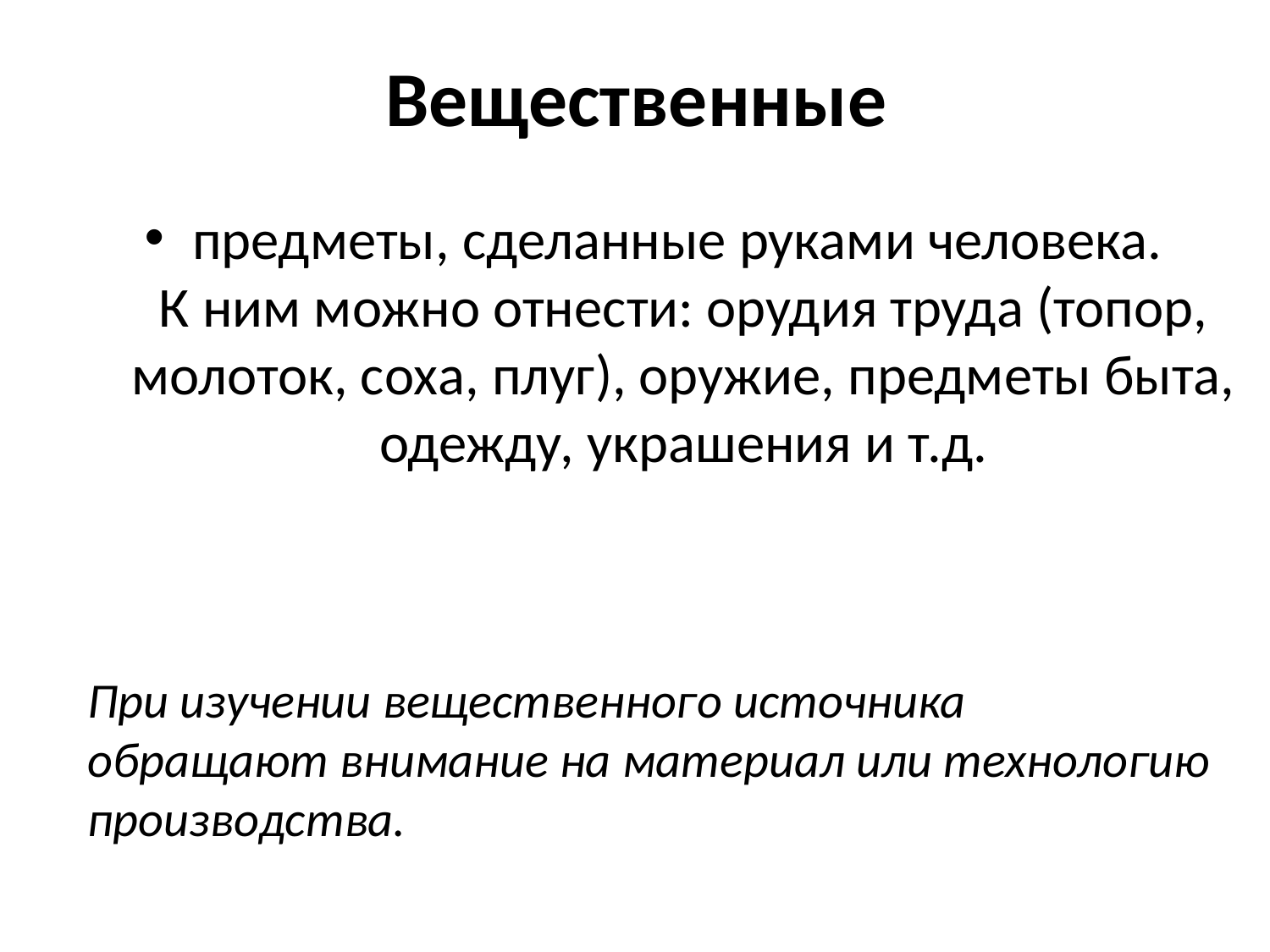

# Вещественные
предметы, сделанные руками человека.
К ним можно отнести: орудия труда (топор, молоток, соха, плуг), оружие, предметы быта, одежду, украшения и т.д.
При изучении вещественного источника обращают внимание на материал или технологию производства.